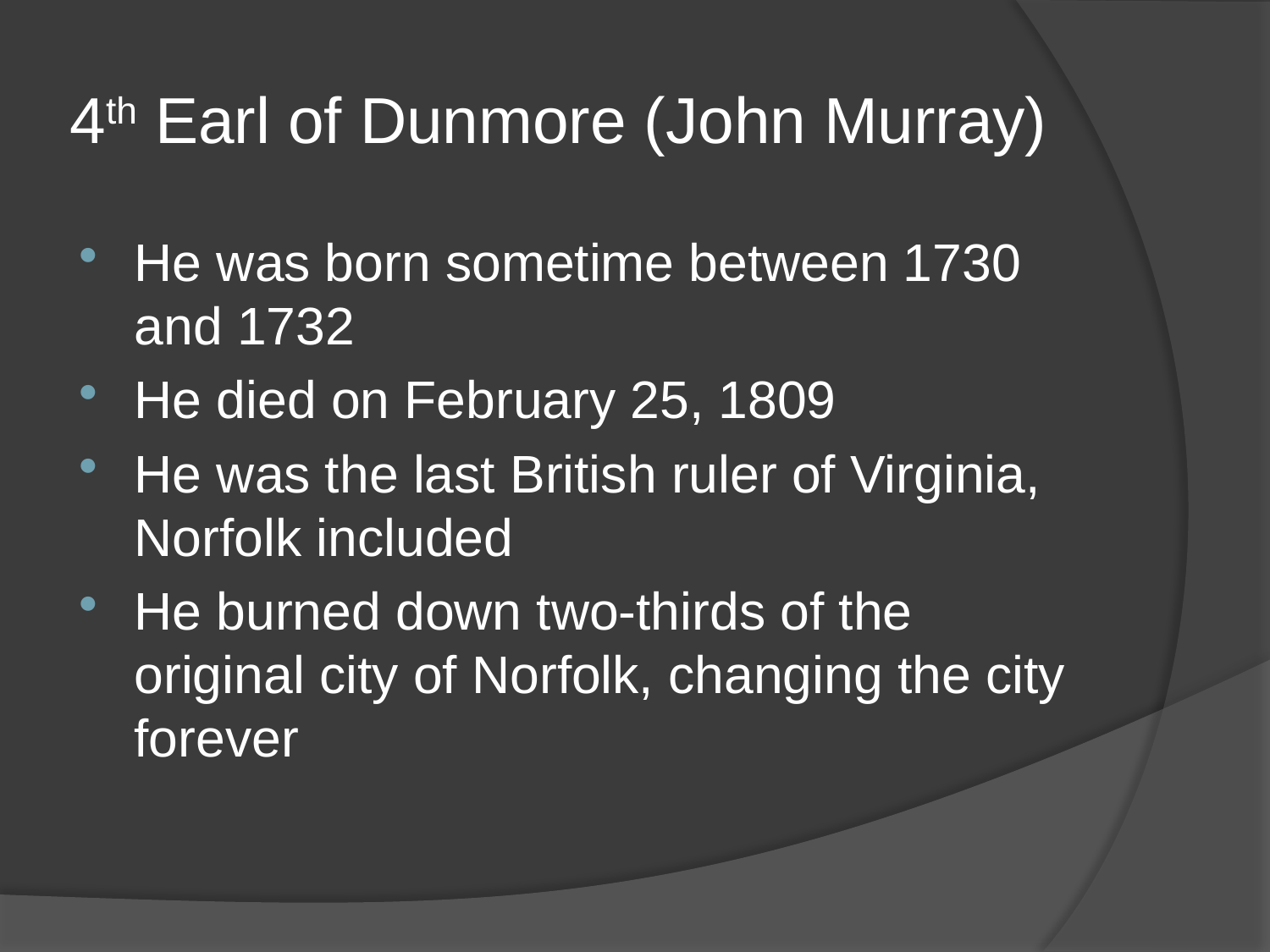

# 4th Earl of Dunmore (John Murray)
He was born sometime between 1730 and 1732
He died on February 25, 1809
He was the last British ruler of Virginia, Norfolk included
He burned down two-thirds of the original city of Norfolk, changing the city forever